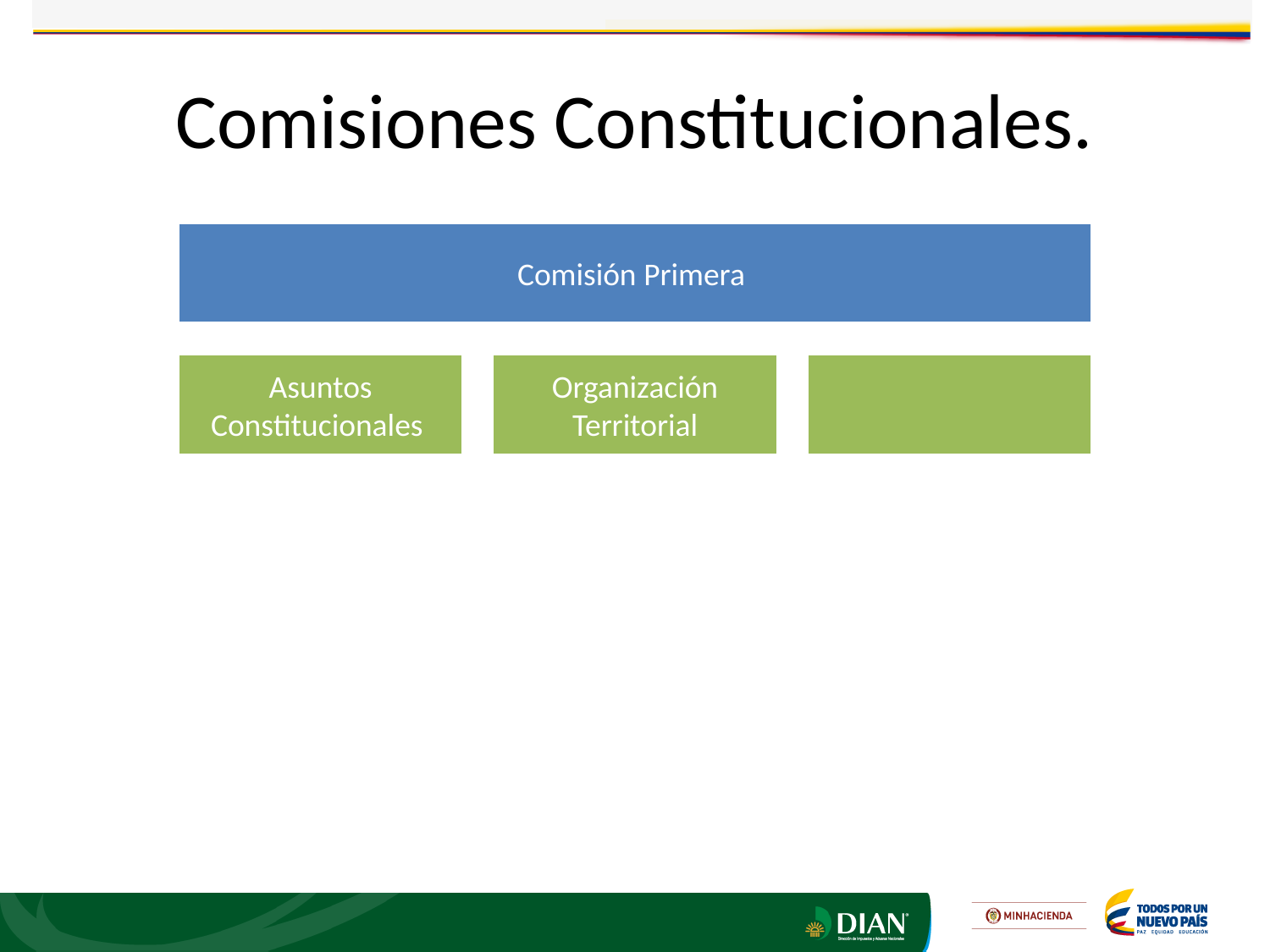

# Comisiones Constitucionales.
Comisión Primera
Asuntos Constitucionales
Organización Territorial